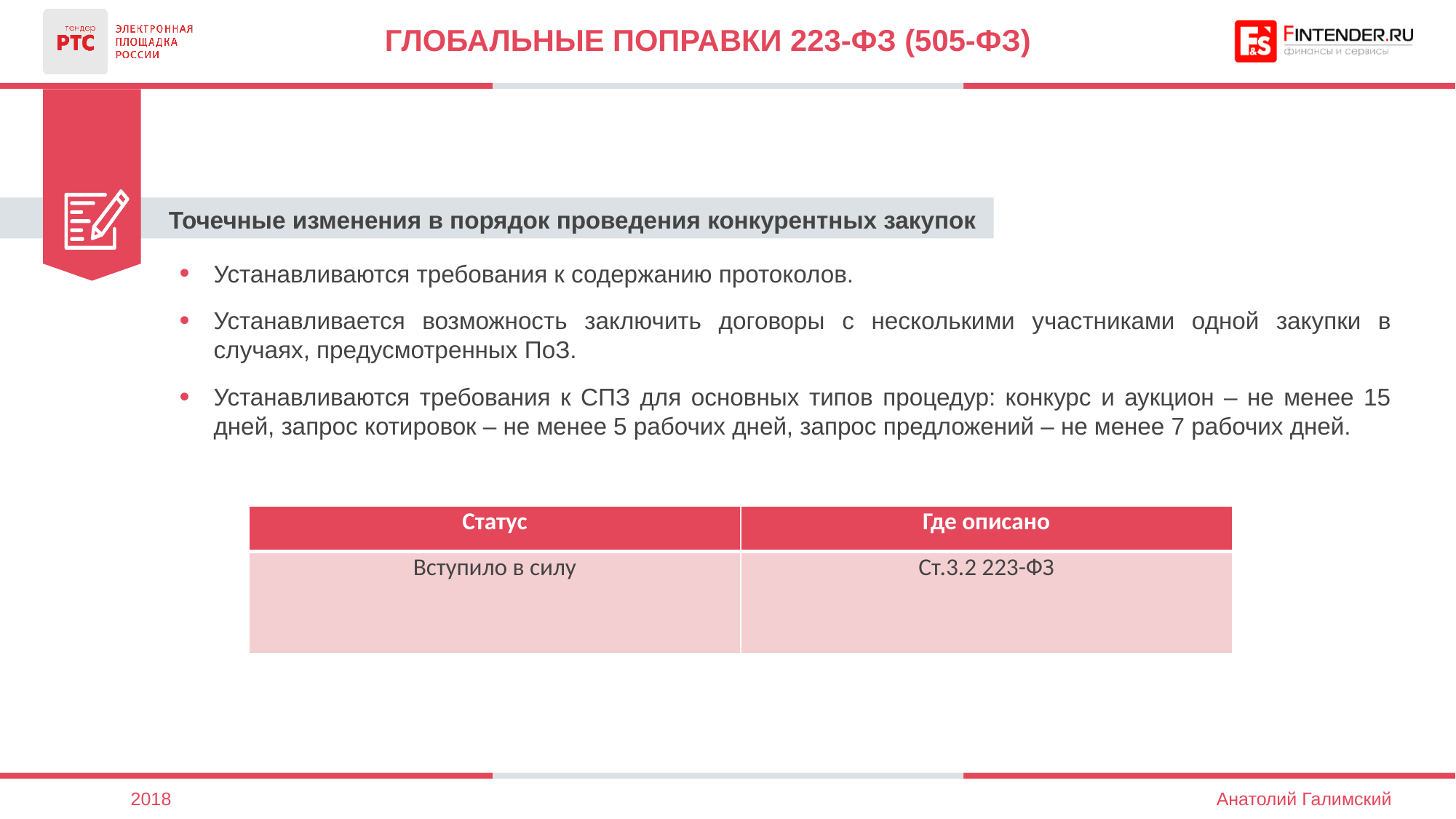

# ГЛОБАЛЬНЫЕ ПОПРАВКИ 223-фз (505-фз)

Точечные изменения в порядок проведения конкурентных закупок
Устанавливаются требования к содержанию протоколов.
Устанавливается возможность заключить договоры с несколькими участниками одной закупки в случаях, предусмотренных ПоЗ.
Устанавливаются требования к СПЗ для основных типов процедур: конкурс и аукцион – не менее 15 дней, запрос котировок – не менее 5 рабочих дней, запрос предложений – не менее 7 рабочих дней.

| Статус | Где описано |
| --- | --- |
| Вступило в силу | Ст.3.2 223-ФЗ |
2018
Анатолий Галимский